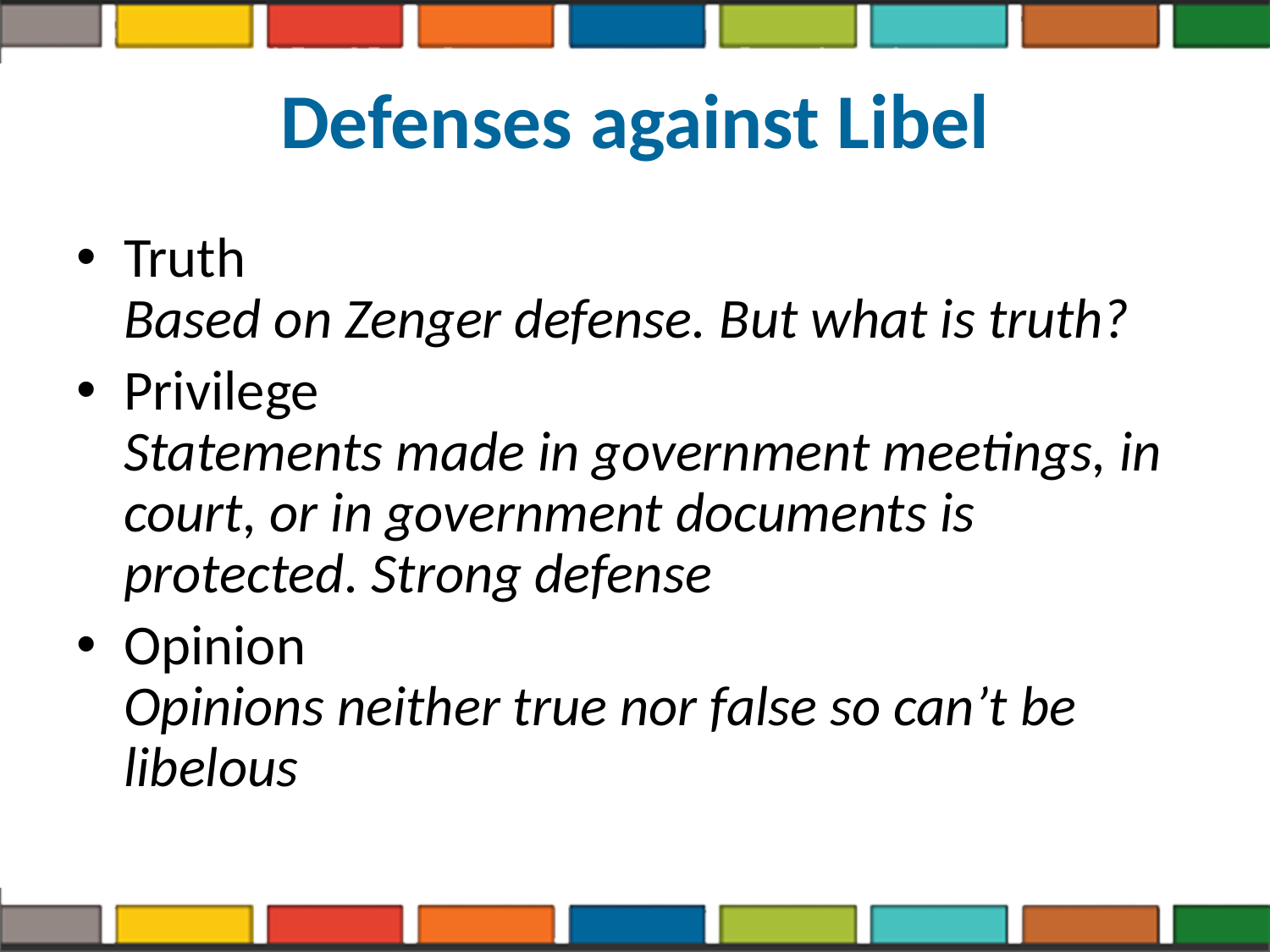

# Defenses against Libel
Truth
Based on Zenger defense. But what is truth?
Privilege
Statements made in government meetings, in court, or in government documents is protected. Strong defense
Opinion
Opinions neither true nor false so can’t be libelous